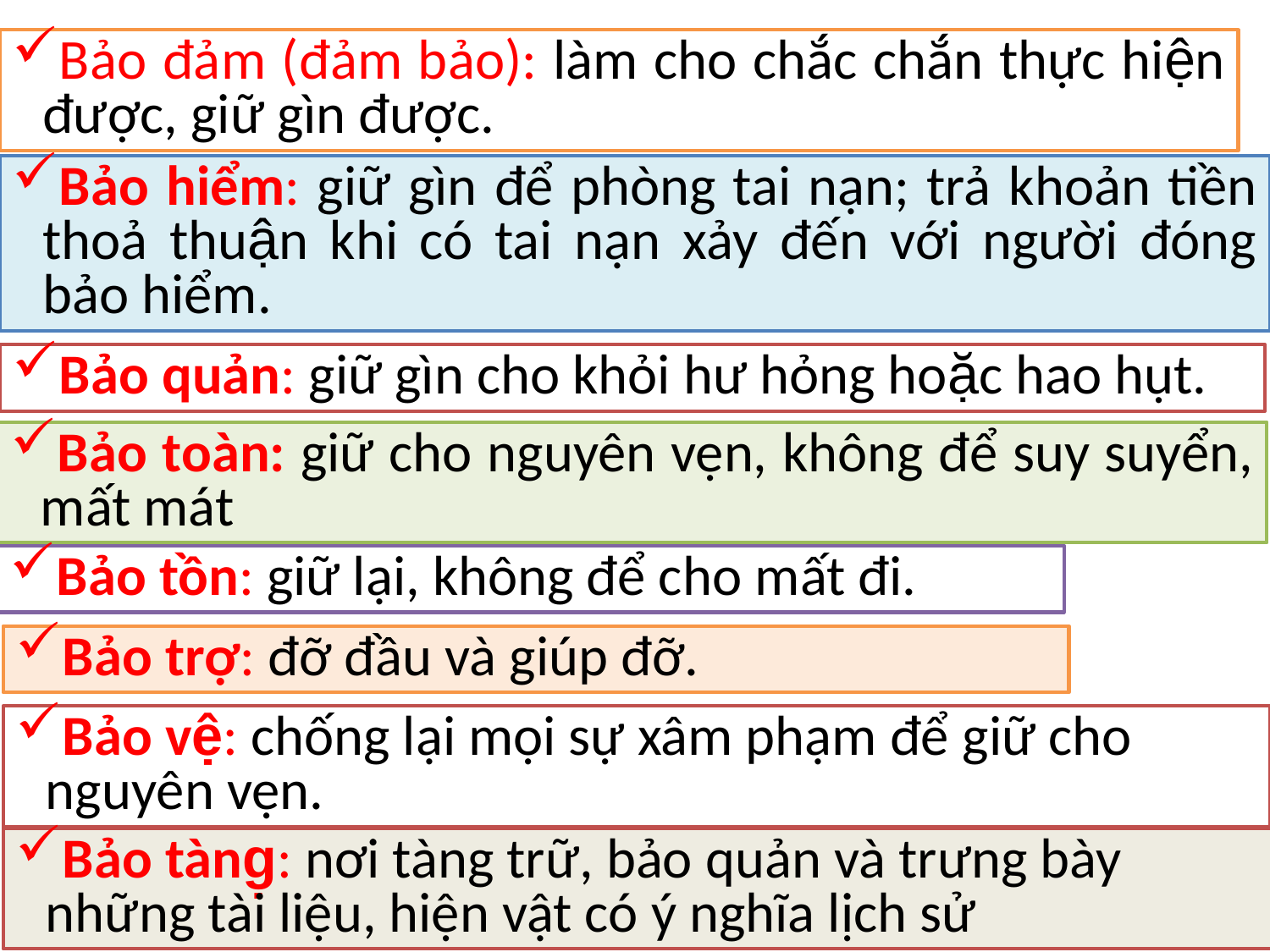

Bảo đảm (đảm bảo): làm cho chắc chắn thực hiện được, giữ gìn được.
Bảo hiểm: giữ gìn để phòng tai nạn; trả khoản tiền thoả thuận khi có tai nạn xảy đến với người đóng bảo hiểm.
Bảo quản: giữ gìn cho khỏi hư hỏng hoặc hao hụt.
Bảo toàn: giữ cho nguyên vẹn, không để suy suyển, mất mát
Bảo tồn: giữ lại, không để cho mất đi.
Bảo trợ: đỡ đầu và giúp đỡ.
Bảo vệ: chống lại mọi sự xâm phạm để giữ cho nguyên vẹn.
Bảo tàng̣: nơi tàng trữ, bảo quản và trưng bày những tài liệu, hiện vật có ý nghĩa lịch sử